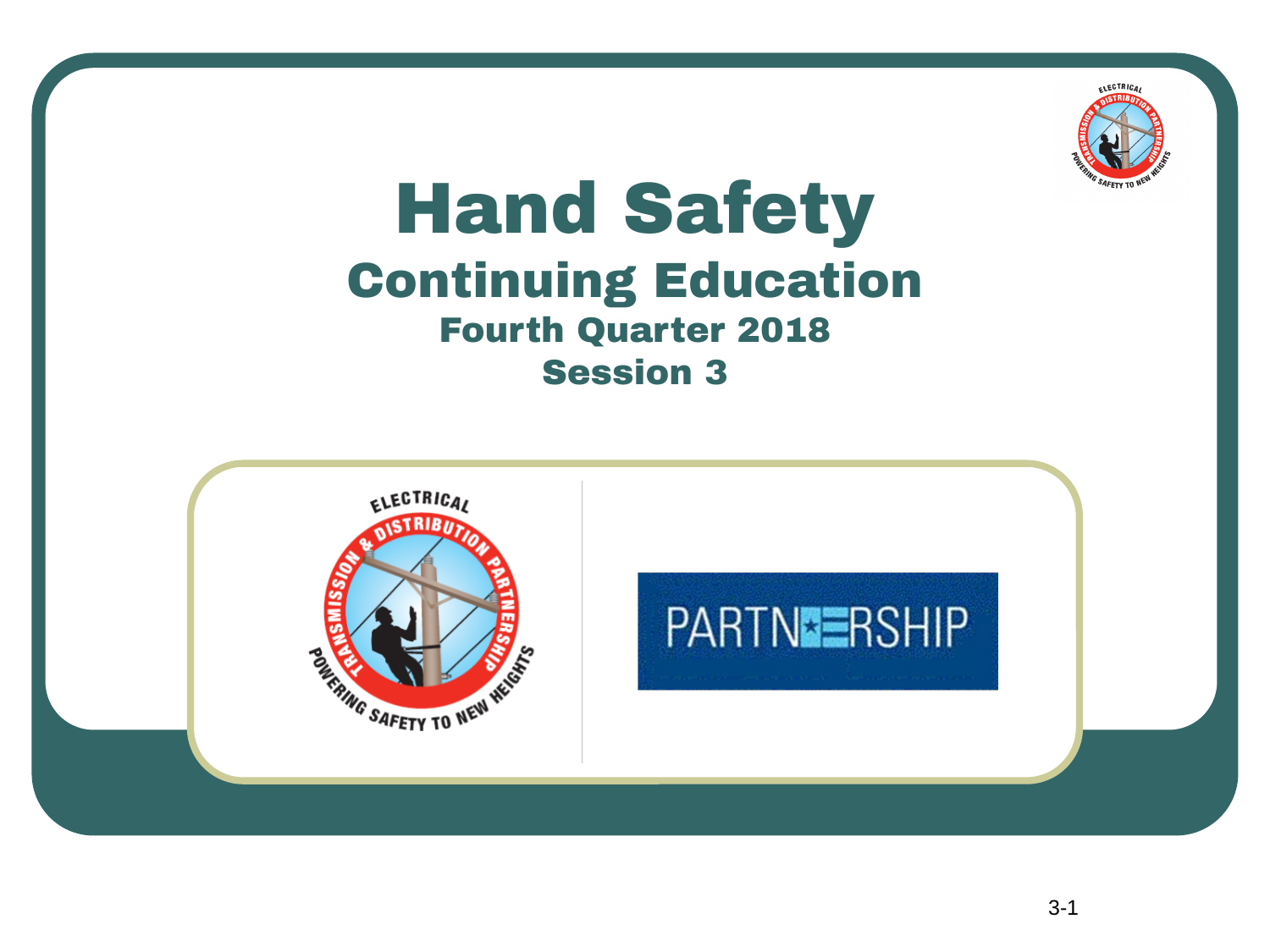

# Hand Safety Continuing Education Fourth Quarter 2018 Session 3
3-1